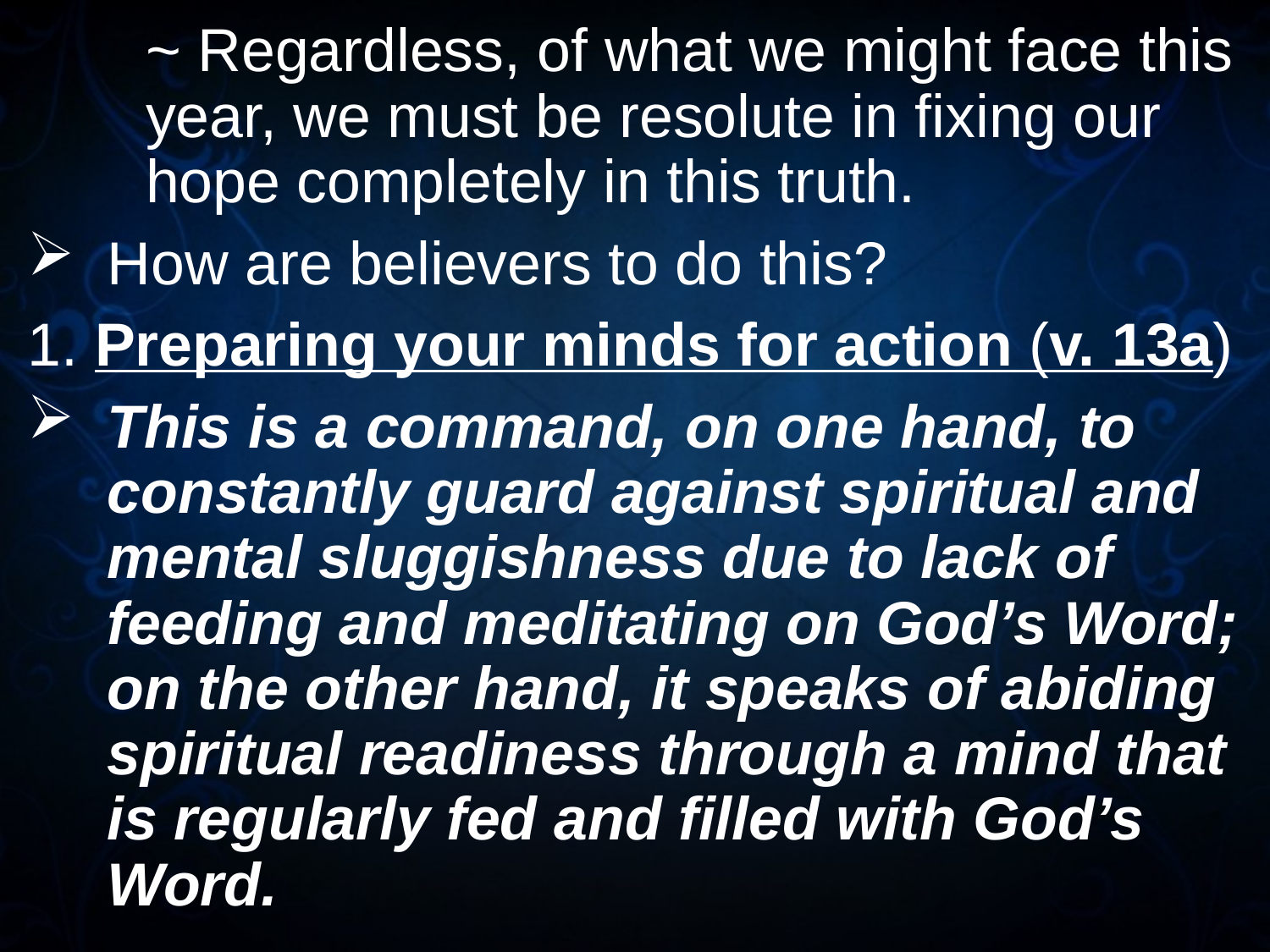

~ Regardless, of what we might face this 		year, we must be resolute in fixing our 		hope completely in this truth.
How are believers to do this?
1. Preparing your minds for action (v. 13a)
This is a command, on one hand, to constantly guard against spiritual and mental sluggishness due to lack of feeding and meditating on God’s Word; on the other hand, it speaks of abiding spiritual readiness through a mind that is regularly fed and filled with God’s Word.